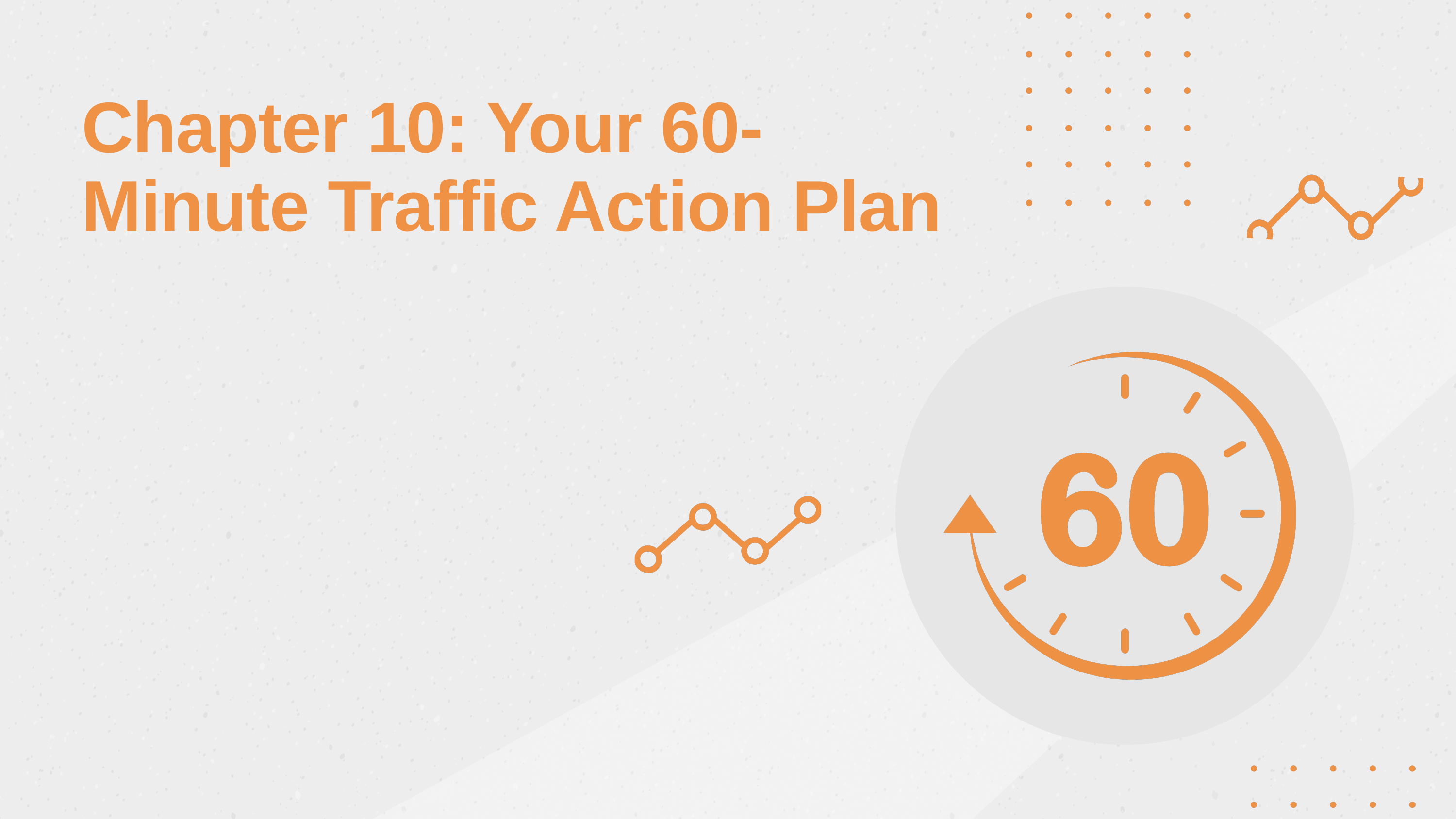

Chapter 10: Your 60-Minute Traffic Action Plan